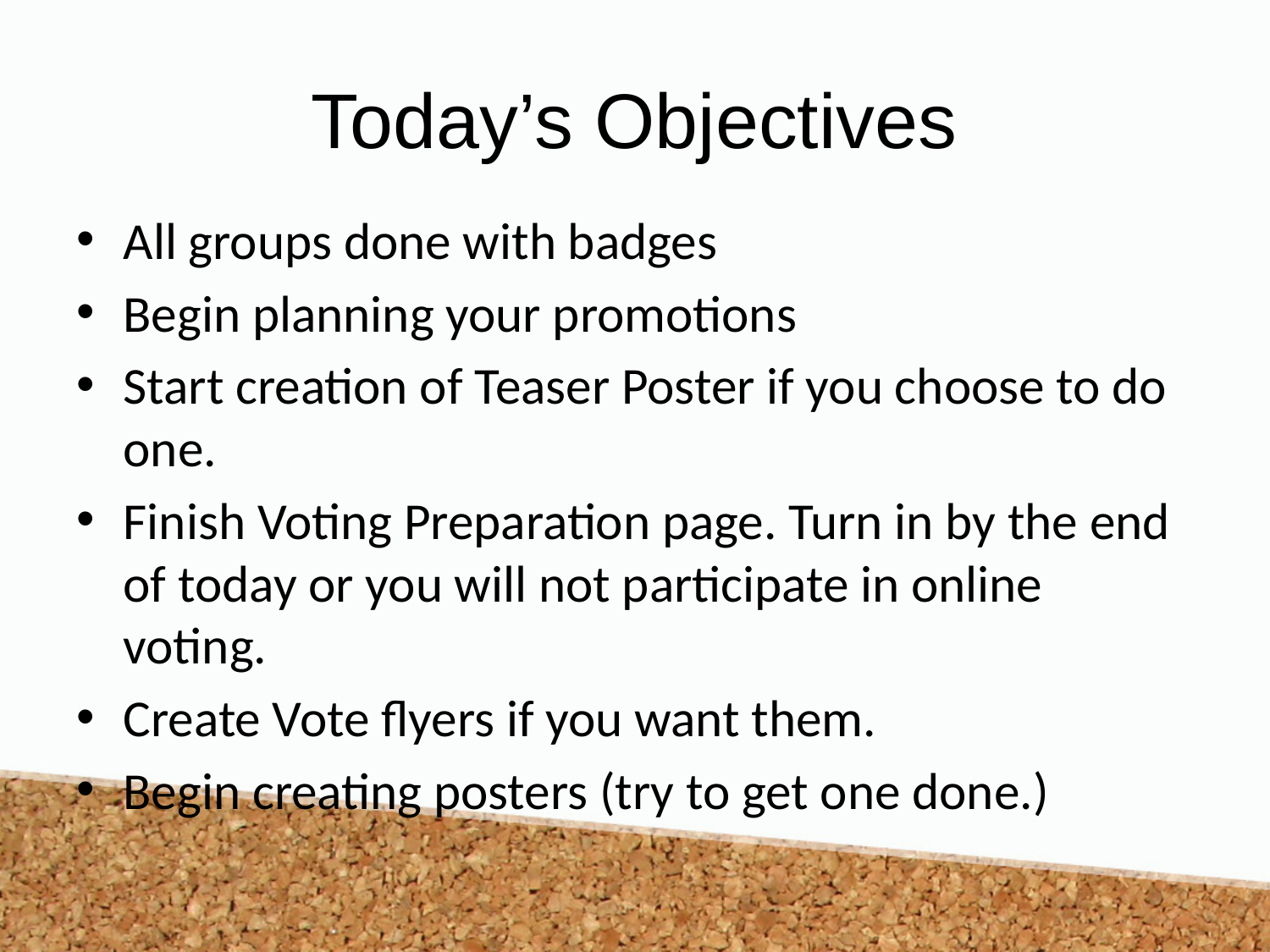

# Today’s Objectives
All groups done with badges
Begin planning your promotions
Start creation of Teaser Poster if you choose to do one.
Finish Voting Preparation page. Turn in by the end of today or you will not participate in online voting.
Create Vote flyers if you want them.
Begin creating posters (try to get one done.)